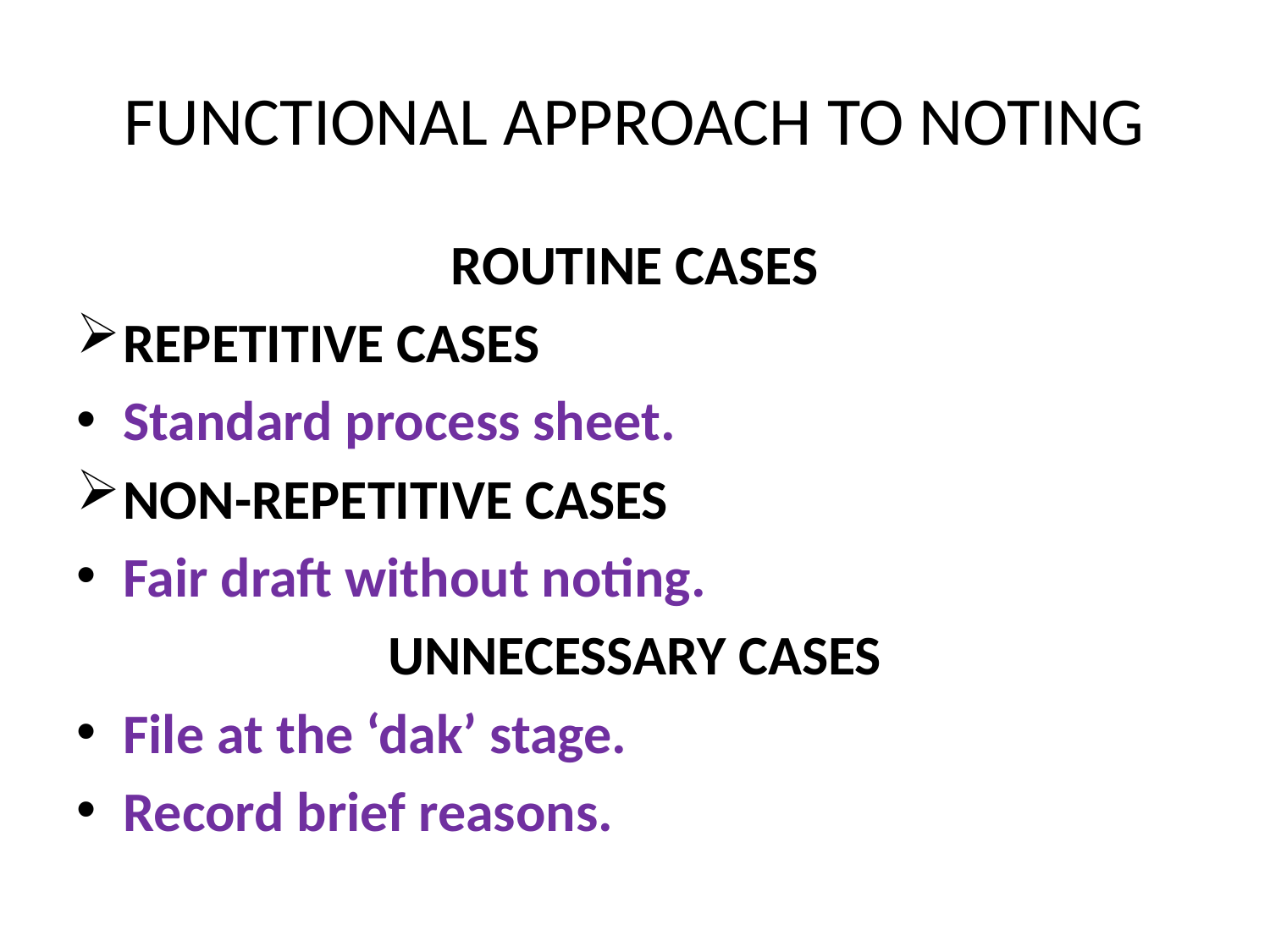

# FUNCTIONAL APPROACH TO NOTING
ROUTINE CASES
REPETITIVE CASES
Standard process sheet.
NON-REPETITIVE CASES
Fair draft without noting.
UNNECESSARY CASES
File at the ‘dak’ stage.
Record brief reasons.